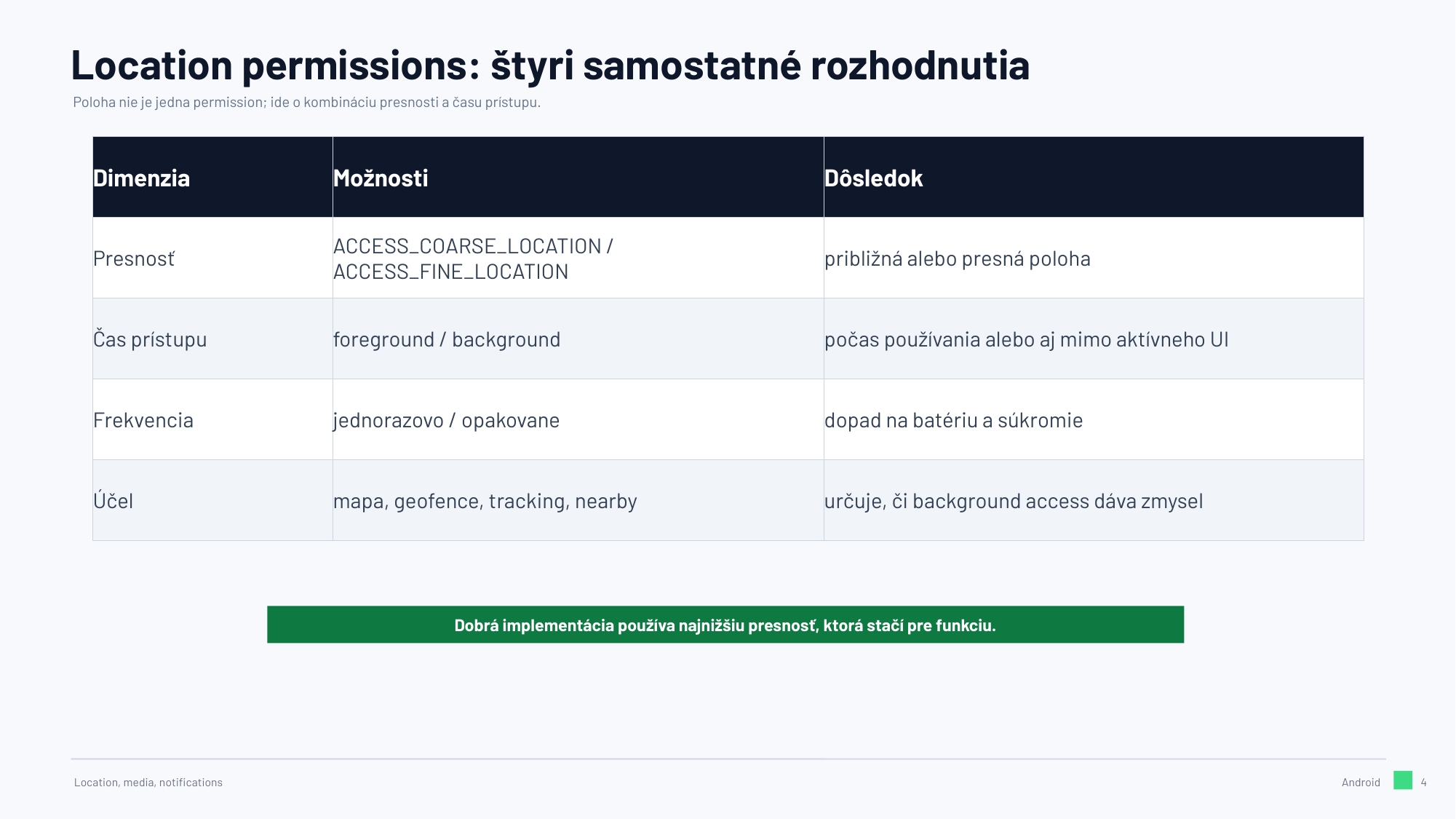

Location permissions: štyri samostatné rozhodnutia
Poloha nie je jedna permission; ide o kombináciu presnosti a času prístupu.
Dimenzia
Možnosti
Dôsledok
Presnosť
ACCESS_COARSE_LOCATION / ACCESS_FINE_LOCATION
približná alebo presná poloha
Čas prístupu
foreground / background
počas používania alebo aj mimo aktívneho UI
Frekvencia
jednorazovo / opakovane
dopad na batériu a súkromie
Účel
mapa, geofence, tracking, nearby
určuje, či background access dáva zmysel
Dobrá implementácia používa najnižšiu presnosť, ktorá stačí pre funkciu.
4